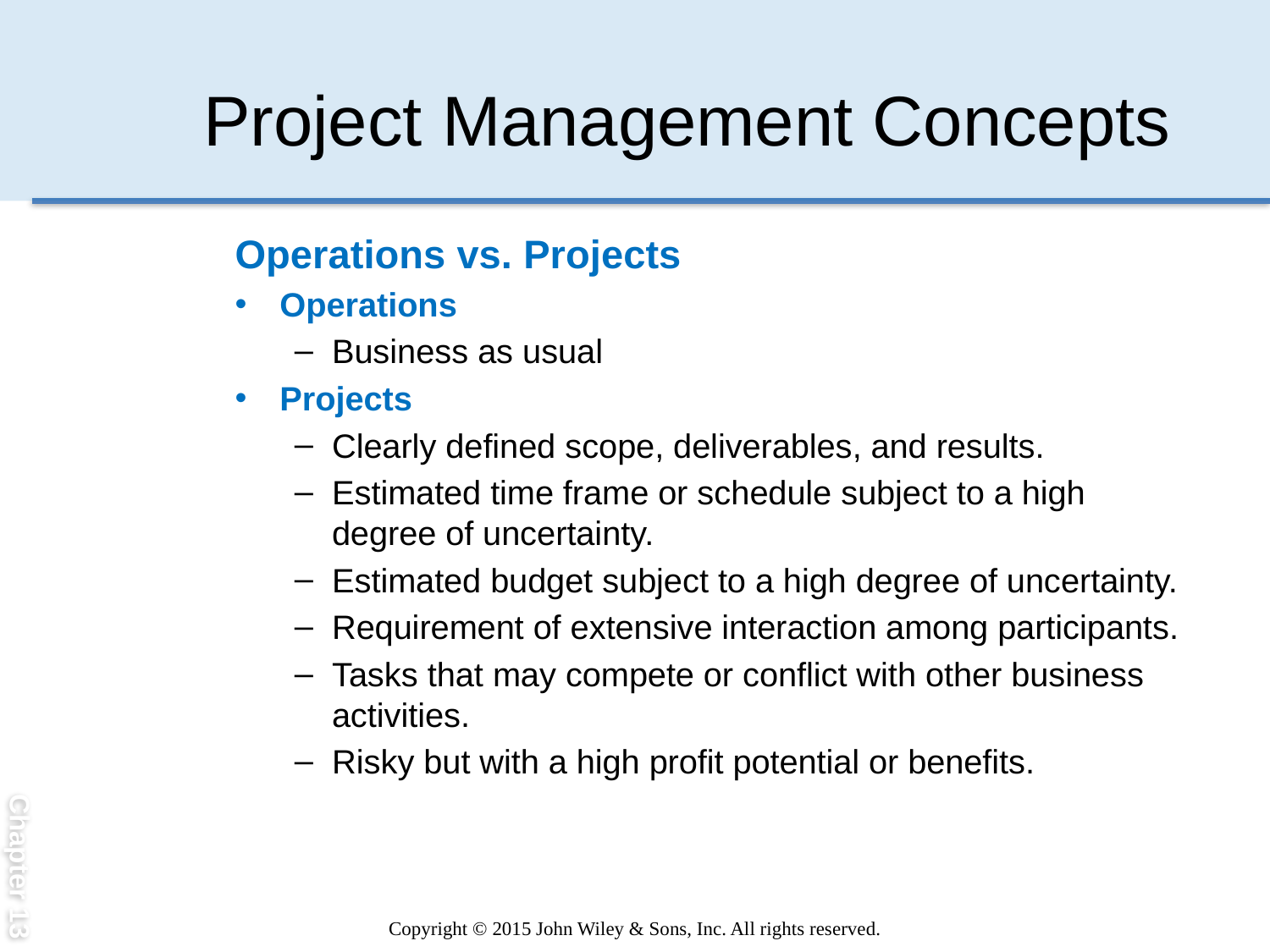

Chapter 13
# Project Management Concepts
Operations vs. Projects
Operations
Business as usual
Projects
Clearly defined scope, deliverables, and results.
Estimated time frame or schedule subject to a high degree of uncertainty.
Estimated budget subject to a high degree of uncertainty.
Requirement of extensive interaction among participants.
Tasks that may compete or conflict with other business activities.
Risky but with a high profit potential or benefits.